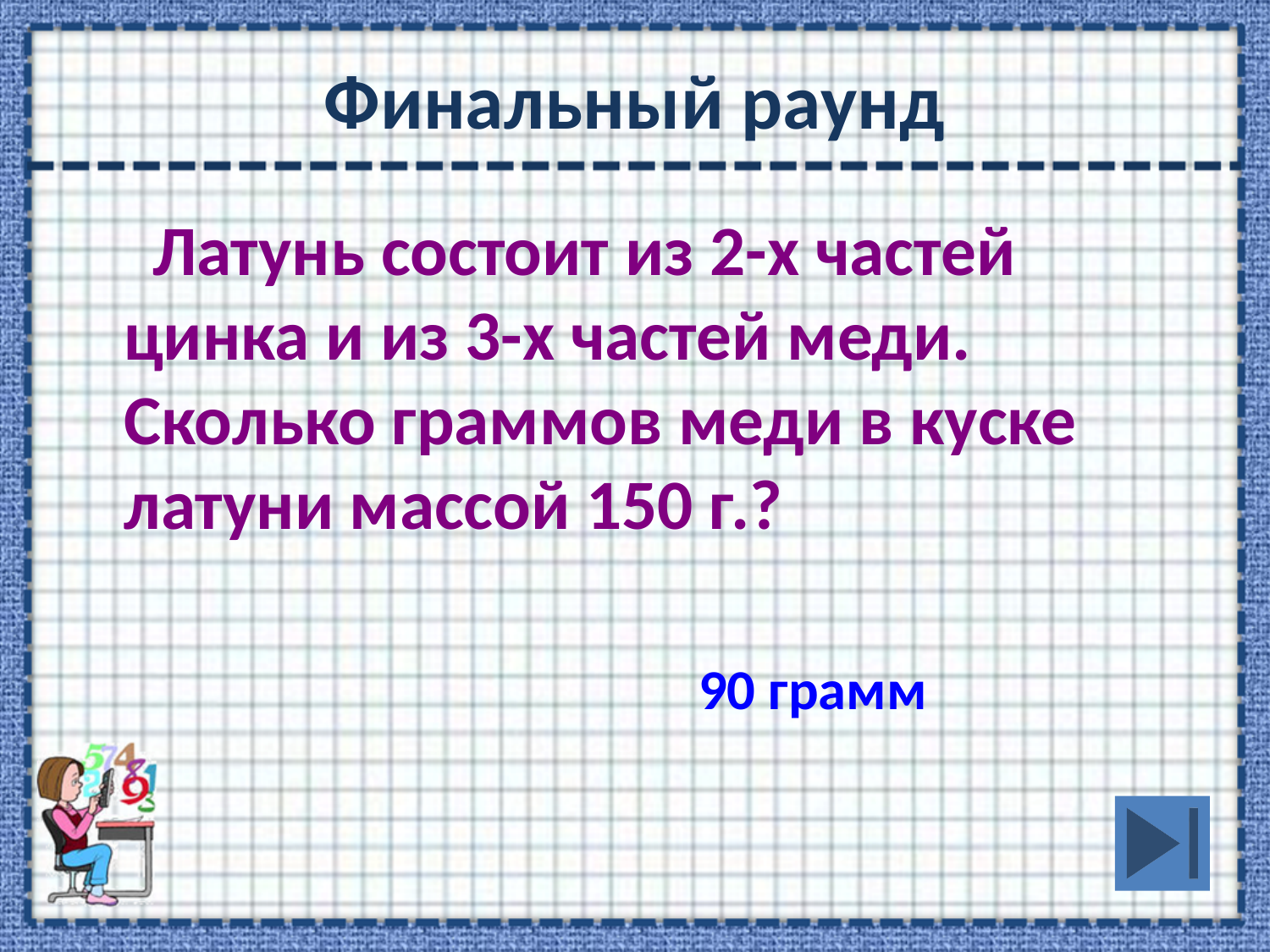

# Финальный раунд
      Латунь состоит из 2-х частей цинка и из 3-х частей меди.  Сколько граммов меди в куске латуни массой 150 г.?

                                                 90 грамм